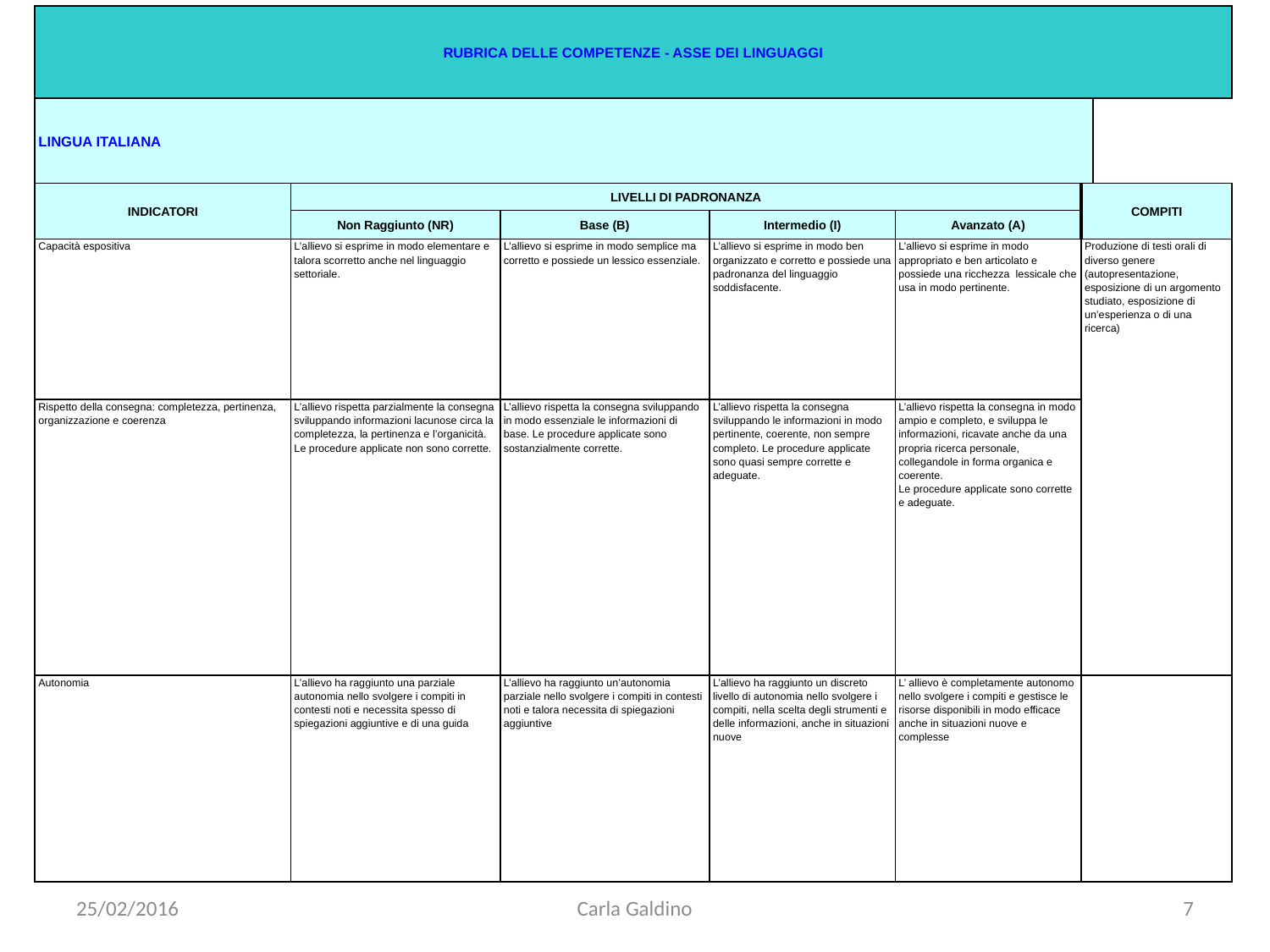

| RUBRICA DELLE COMPETENZE - ASSE DEI LINGUAGGI |  |  |  |  |  |  |
| --- | --- | --- | --- | --- | --- | --- |
| LINGUA ITALIANA |  |  |  |  |  |  |
| INDICATORI | LIVELLI DI PADRONANZA |  |  |  | COMPITI |  |
|  | Non Raggiunto (NR) | Base (B) | Intermedio (I) | Avanzato (A) |  |  |
| Capacità espositiva | L’allievo si esprime in modo elementare e talora scorretto anche nel linguaggio settoriale. | L’allievo si esprime in modo semplice ma corretto e possiede un lessico essenziale. | L’allievo si esprime in modo ben organizzato e corretto e possiede una padronanza del linguaggio soddisfacente. | L’allievo si esprime in modo appropriato e ben articolato e possiede una ricchezza lessicale che usa in modo pertinente. | Produzione di testi orali di diverso genere (autopresentazione, esposizione di un argomento studiato, esposizione di un’esperienza o di una ricerca) |  |
| Rispetto della consegna: completezza, pertinenza, organizzazione e coerenza | L’allievo rispetta parzialmente la consegna sviluppando informazioni lacunose circa la completezza, la pertinenza e l’organicità. Le procedure applicate non sono corrette. | L’allievo rispetta la consegna sviluppando in modo essenziale le informazioni di base. Le procedure applicate sono sostanzialmente corrette. | L’allievo rispetta la consegna sviluppando le informazioni in modo pertinente, coerente, non sempre completo. Le procedure applicate sono quasi sempre corrette e adeguate. | L’allievo rispetta la consegna in modo ampio e completo, e sviluppa le informazioni, ricavate anche da una propria ricerca personale, collegandole in forma organica e coerente. Le procedure applicate sono corrette e adeguate. |  |  |
| Autonomia | L’allievo ha raggiunto una parziale autonomia nello svolgere i compiti in contesti noti e necessita spesso di spiegazioni aggiuntive e di una guida | L’allievo ha raggiunto un’autonomia parziale nello svolgere i compiti in contesti noti e talora necessita di spiegazioni aggiuntive | L’allievo ha raggiunto un discreto livello di autonomia nello svolgere i compiti, nella scelta degli strumenti e delle informazioni, anche in situazioni nuove | L’ allievo è completamente autonomo nello svolgere i compiti e gestisce le risorse disponibili in modo efficace anche in situazioni nuove e complesse |  |  |
25/02/2016
Carla Galdino
7